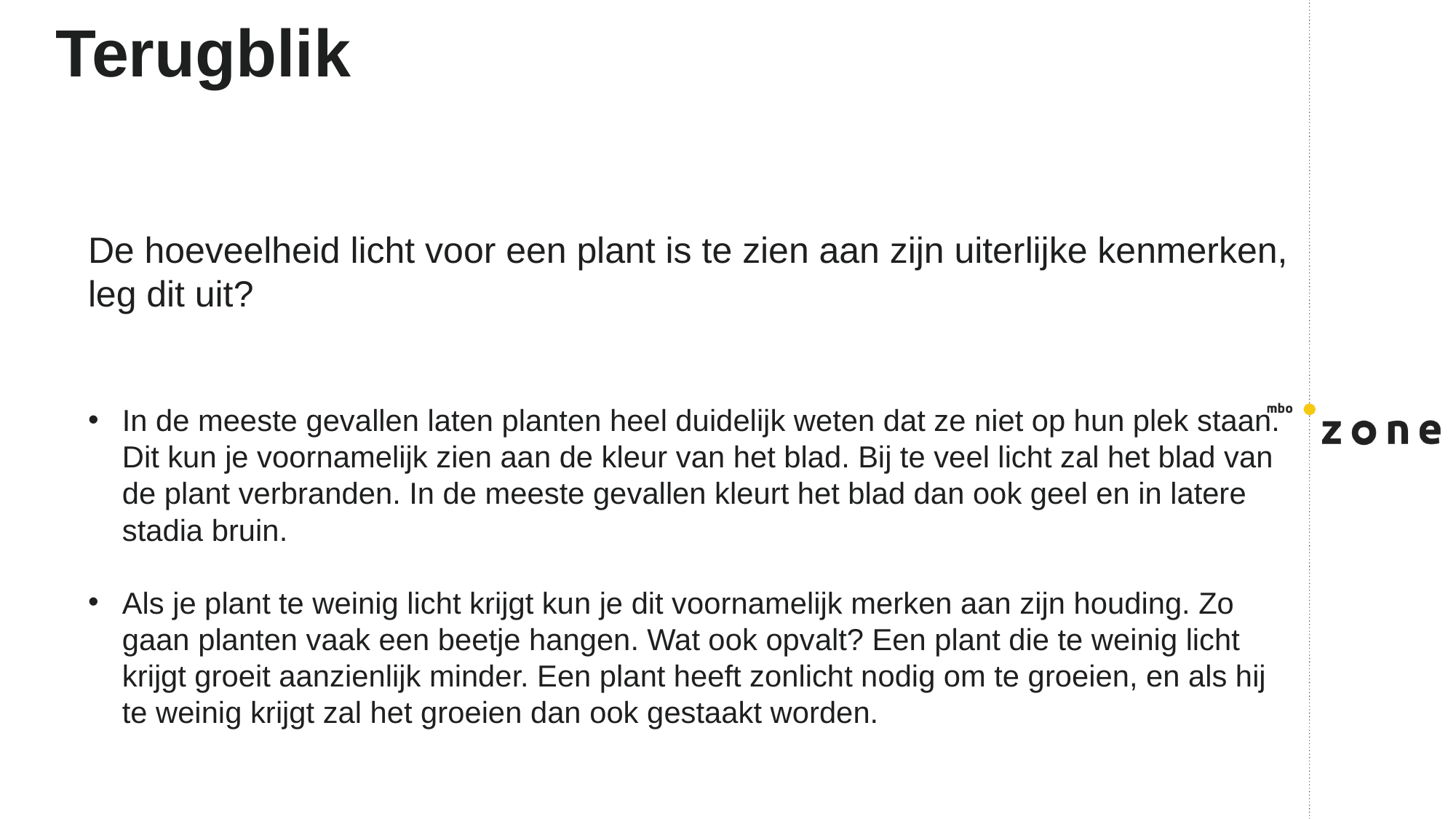

# Terugblik

De hoeveelheid licht voor een plant is te zien aan zijn uiterlijke kenmerken, leg dit uit?

In de meeste gevallen laten planten heel duidelijk weten dat ze niet op hun plek staan. Dit kun je voornamelijk zien aan de kleur van het blad. Bij te veel licht zal het blad van de plant verbranden. In de meeste gevallen kleurt het blad dan ook geel en in latere stadia bruin.

Als je plant te weinig licht krijgt kun je dit voornamelijk merken aan zijn houding. Zo gaan planten vaak een beetje hangen. Wat ook opvalt? Een plant die te weinig licht krijgt groeit aanzienlijk minder. Een plant heeft zonlicht nodig om te groeien, en als hij te weinig krijgt zal het groeien dan ook gestaakt worden.